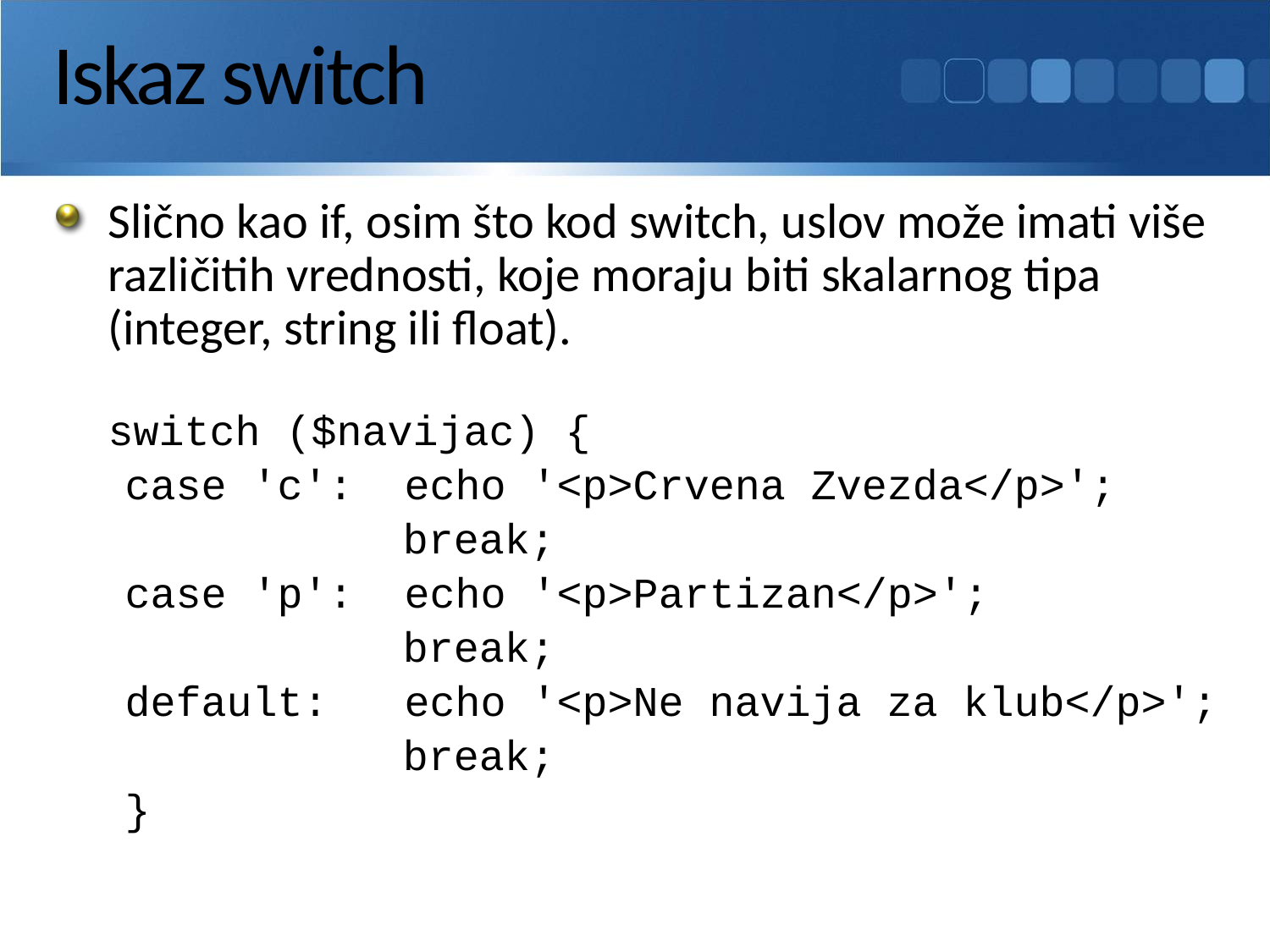

# Iskaz switch
Slično kao if, osim što kod switch, uslov može imati više različitih vrednosti, koje moraju biti skalarnog tipa (integer, string ili float).

	switch ($navijac) {
case 'c':  echo '<p>Crvena Zvezda</p>';
     break;
case 'p':  echo '<p>Partizan</p>';
     break;
default:   echo '<p>Ne navija za klub</p>';
     break;
}
102